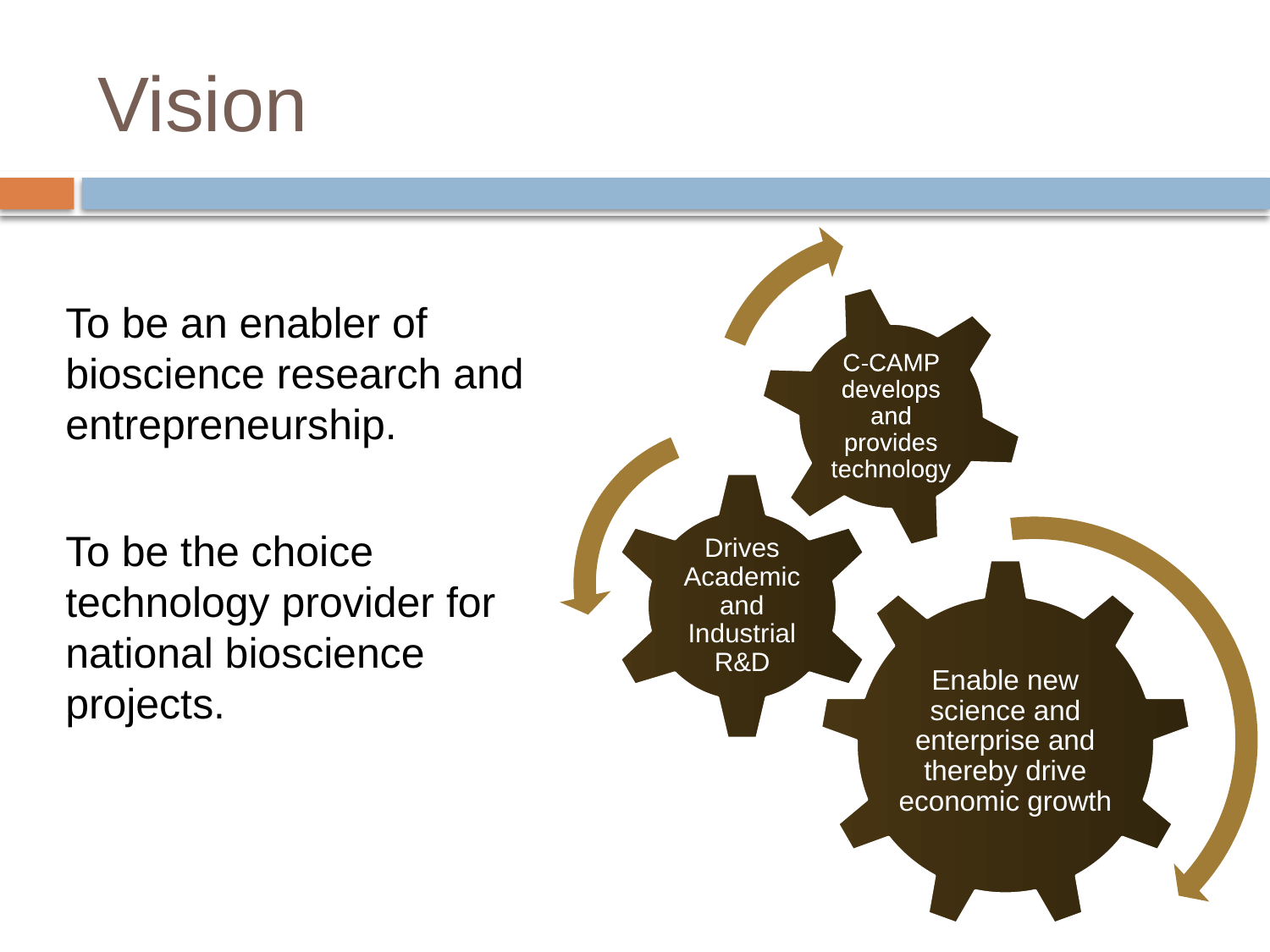

# Vision
Enable new science and enterprise and thereby drive economic growth
Drives Academic and Industrial R&D
C-CAMP develops and provides technology
To be an enabler of bioscience research and entrepreneurship.

To be the choice technology provider for national bioscience projects.